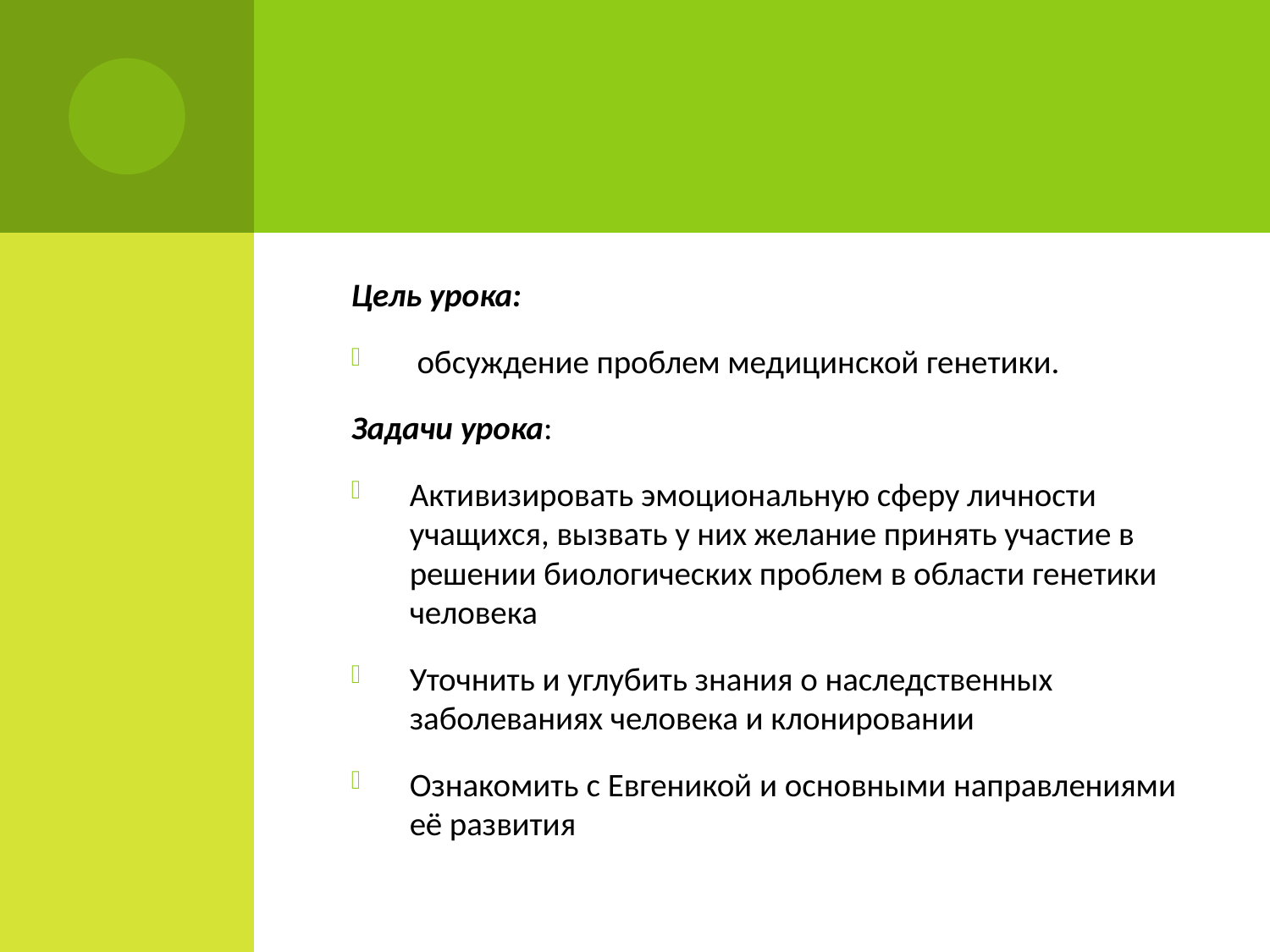

Цель урока:
 обсуждение проблем медицинской генетики.
Задачи урока:
Активизировать эмоциональную сферу личности учащихся, вызвать у них желание принять участие в решении биологических проблем в области генетики человека
Уточнить и углубить знания о наследственных заболеваниях человека и клонировании
Ознакомить с Евгеникой и основными направлениями её развития